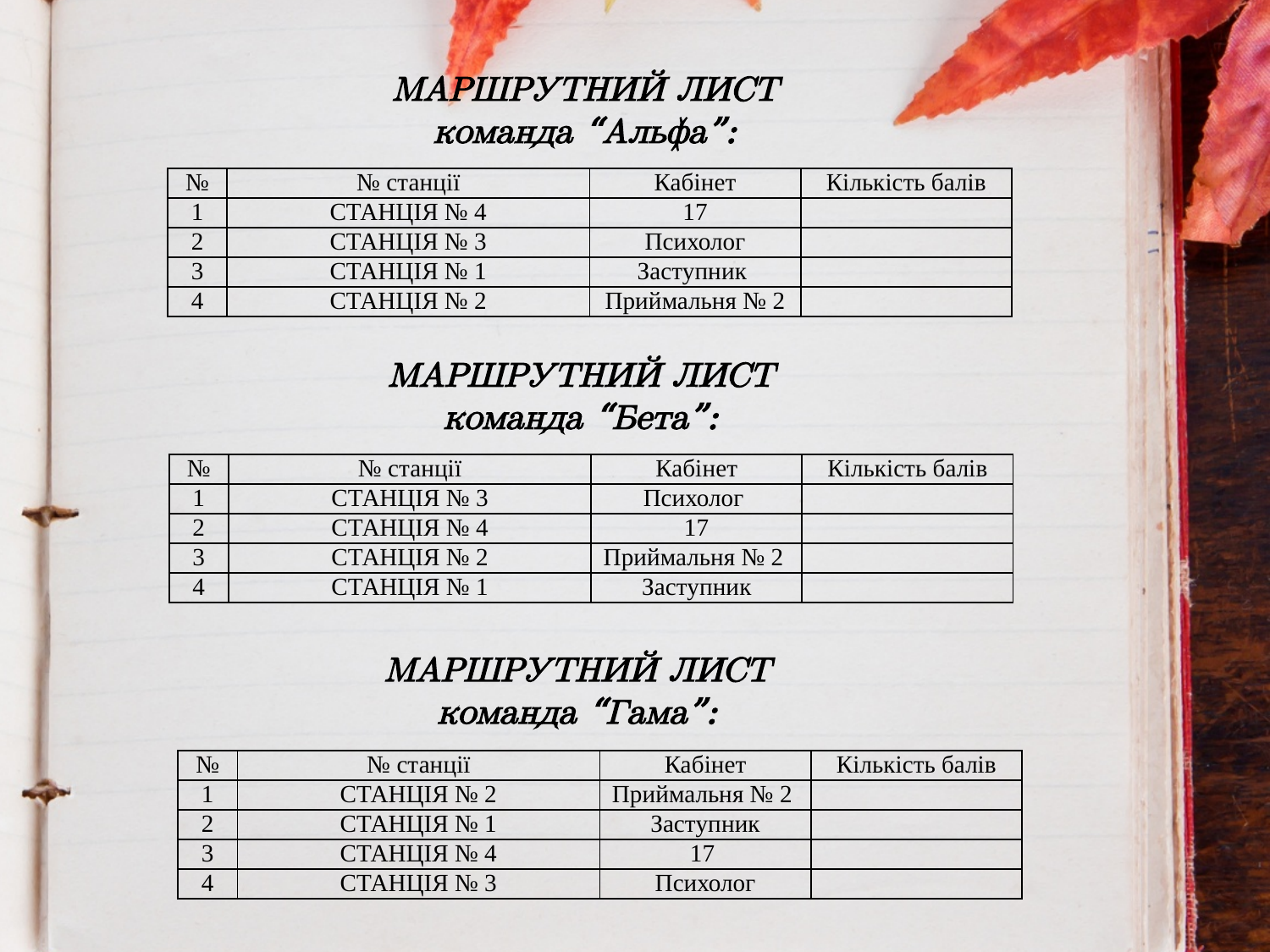

МАРШРУТНИЙ ЛИСТ
команда “Альфа”:
| № | № станції | Кабінет | Кількість балів |
| --- | --- | --- | --- |
| 1 | СТАНЦІЯ № 4 | 17 |  |
| 2 | СТАНЦІЯ № 3 | Психолог |  |
| 3 | СТАНЦІЯ № 1 | Заступник |  |
| 4 | СТАНЦІЯ № 2 | Приймальня № 2 |  |
МАРШРУТНИЙ ЛИСТ
команда “Бета”:
| № | № станції | Кабінет | Кількість балів |
| --- | --- | --- | --- |
| 1 | СТАНЦІЯ № 3 | Психолог |  |
| 2 | СТАНЦІЯ № 4 | 17 |  |
| 3 | СТАНЦІЯ № 2 | Приймальня № 2 |  |
| 4 | СТАНЦІЯ № 1 | Заступник |  |
МАРШРУТНИЙ ЛИСТ
команда “Гама”:
| № | № станції | Кабінет | Кількість балів |
| --- | --- | --- | --- |
| 1 | СТАНЦІЯ № 2 | Приймальня № 2 |  |
| 2 | СТАНЦІЯ № 1 | Заступник |  |
| 3 | СТАНЦІЯ № 4 | 17 |  |
| 4 | СТАНЦІЯ № 3 | Психолог |  |